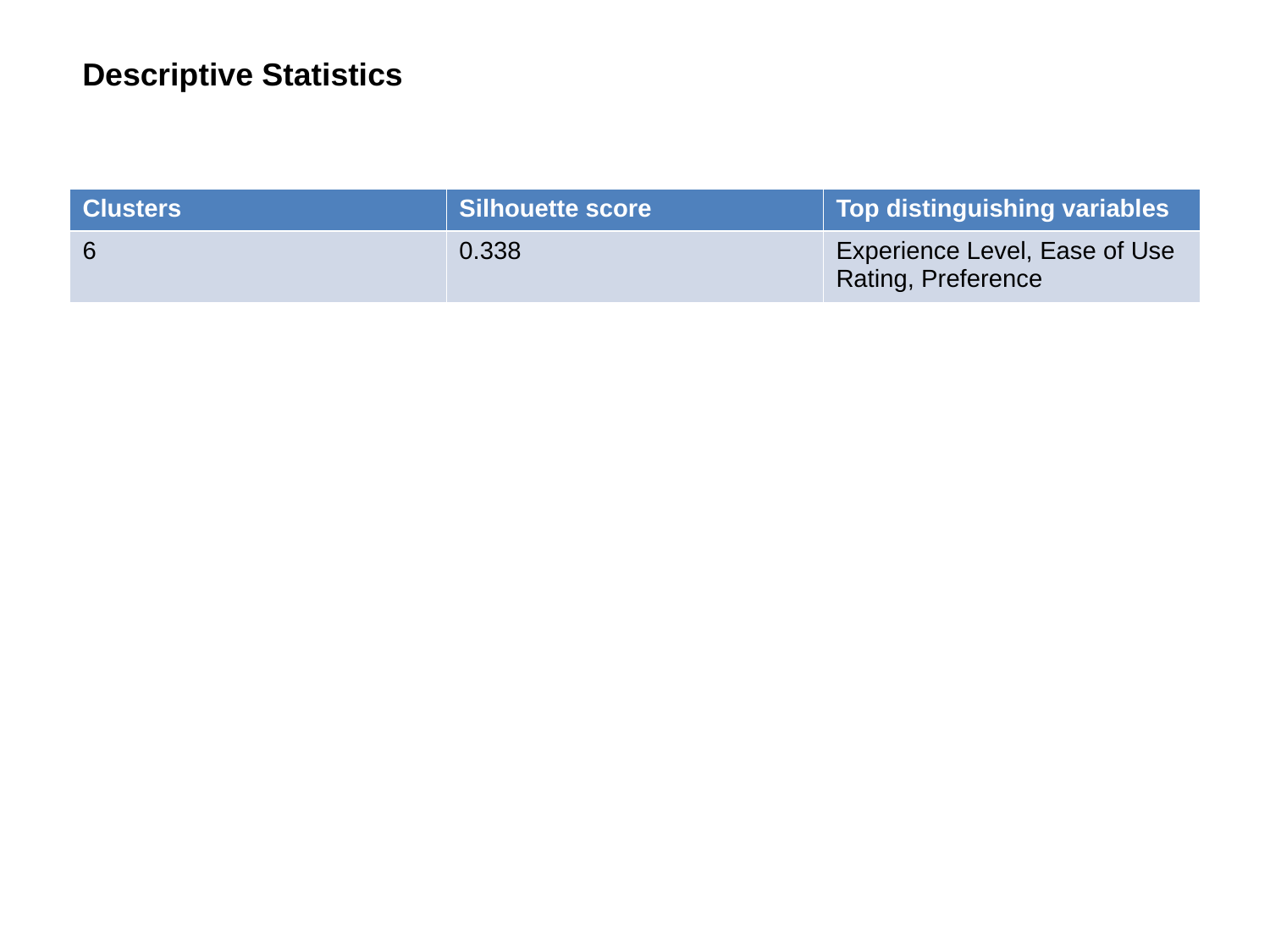

Descriptive Statistics
| Clusters | Silhouette score | Top distinguishing variables |
| --- | --- | --- |
| 6 | 0.338 | Experience Level, Ease of Use Rating, Preference |